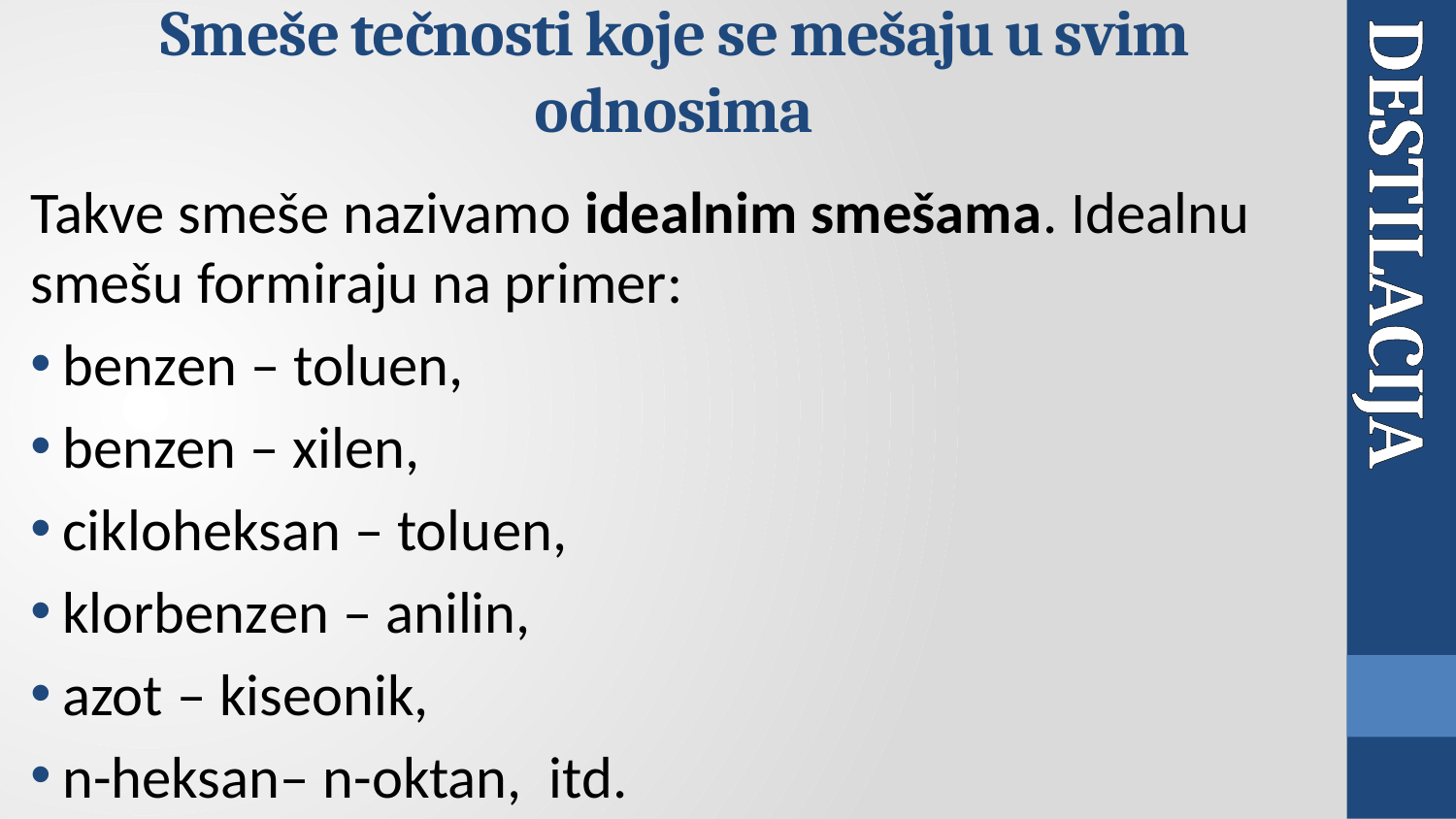

Smeše tečnosti koje se mešaju u svim odnosima
Takve smeše nazivamo idealnim smešama. Idealnu smešu formiraju na primer:
benzen – toluen,
benzen – xilen,
cikloheksan – toluen,
klorbenzen – anilin,
azot – kiseonik,
n-heksan– n-oktan,  itd.
# DESTILACIJA